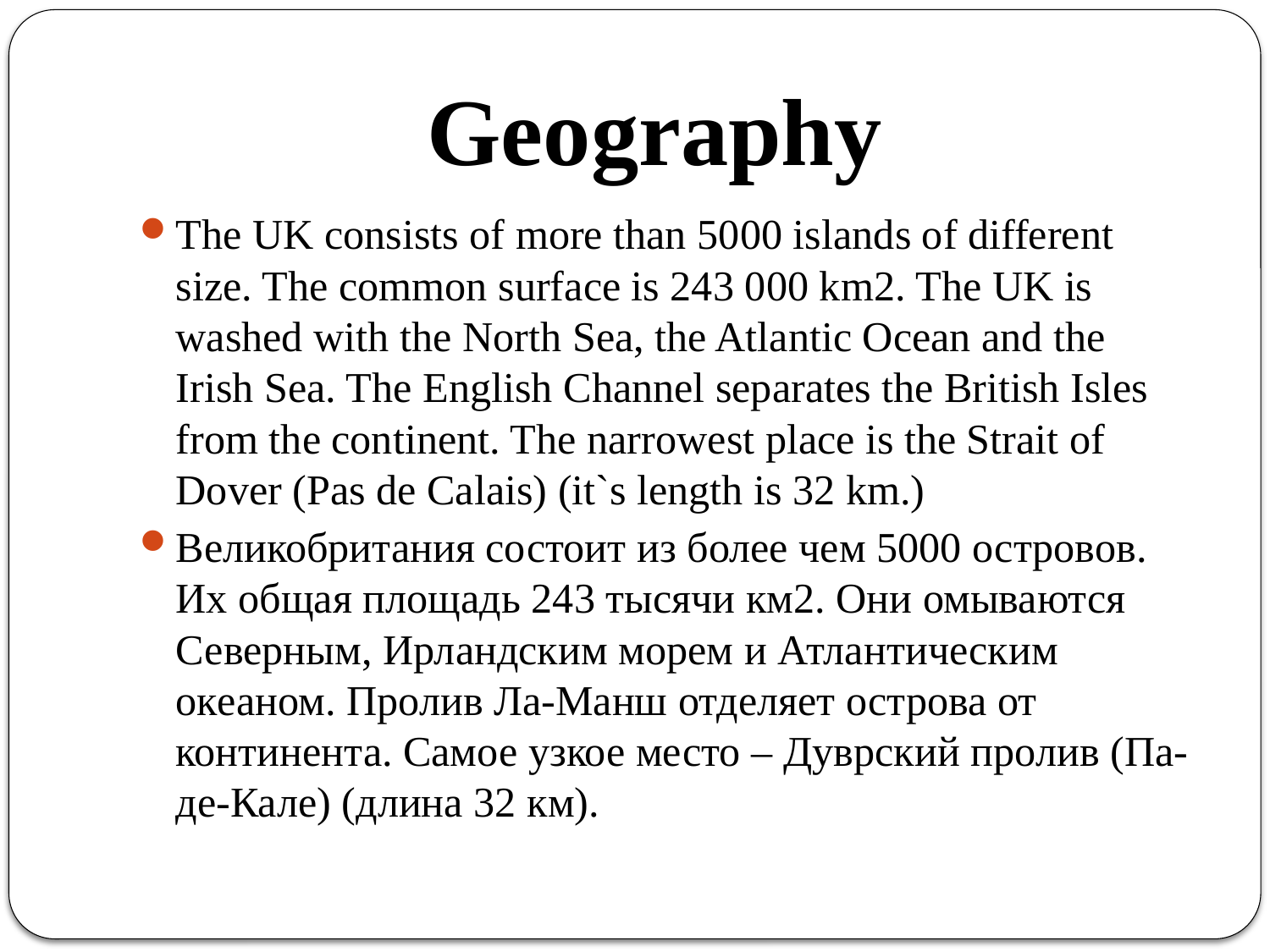

# Geography
The UK consists of more than 5000 islands of different size. The common surface is 243 000 km2. The UK is washed with the North Sea, the Atlantic Ocean and the Irish Sea. The English Channel separates the British Isles from the continent. The narrowest place is the Strait of Dover (Pas de Calais) (it`s length is 32 km.)
Великобритания состоит из более чем 5000 островов. Их общая площадь 243 тысячи км2. Они омываются Северным, Ирландским морем и Атлантическим океаном. Пролив Ла-Манш отделяет острова от континента. Самое узкое место – Дуврский пролив (Па-де-Кале) (длина 32 км).